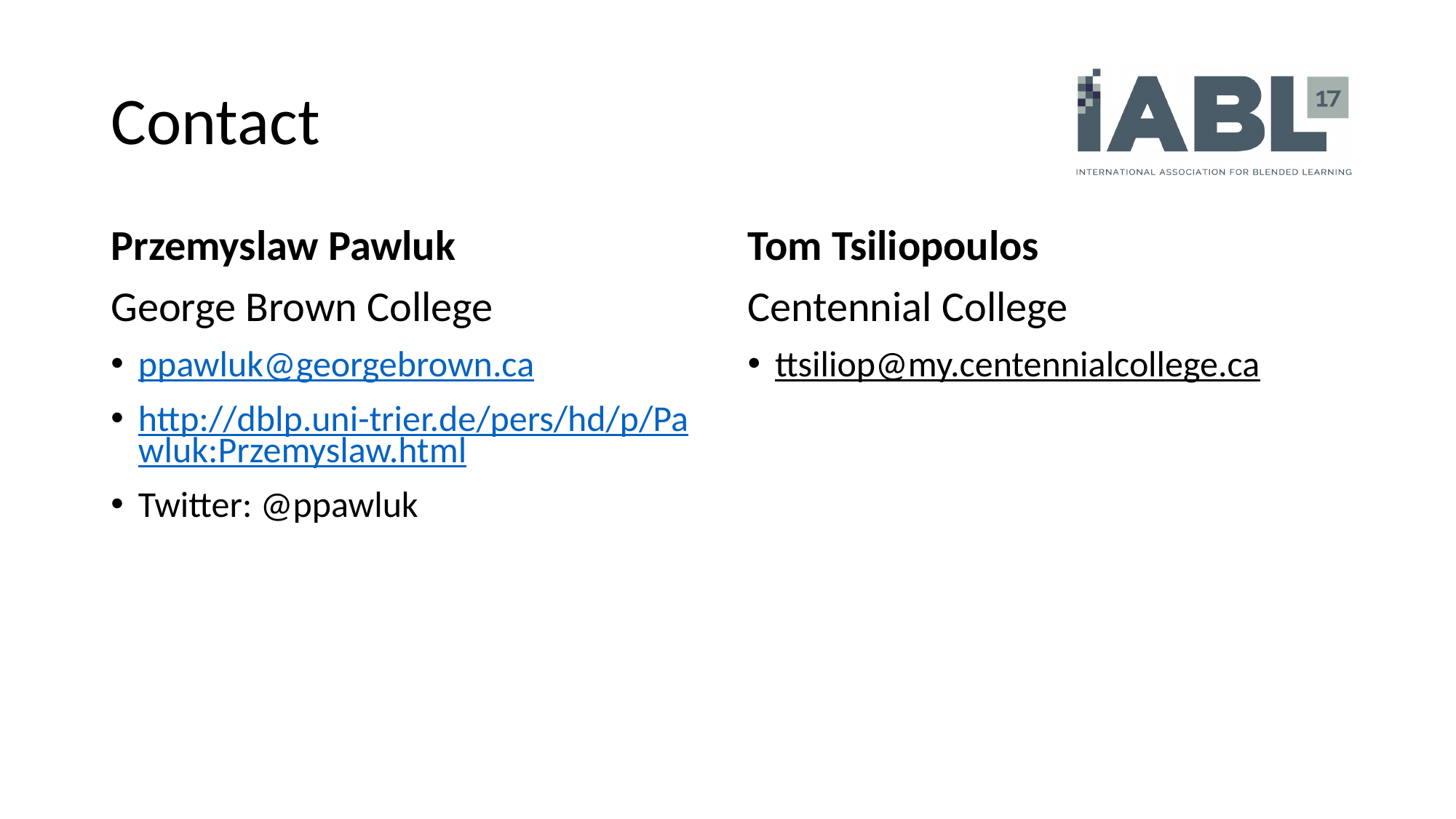

# Contact
Przemyslaw Pawluk
George Brown College
ppawluk@georgebrown.ca
http://dblp.uni-trier.de/pers/hd/p/Pawluk:Przemyslaw.html
Twitter: @ppawluk

Tom Tsiliopoulos
Centennial College
ttsiliop@my.centennialcollege.ca